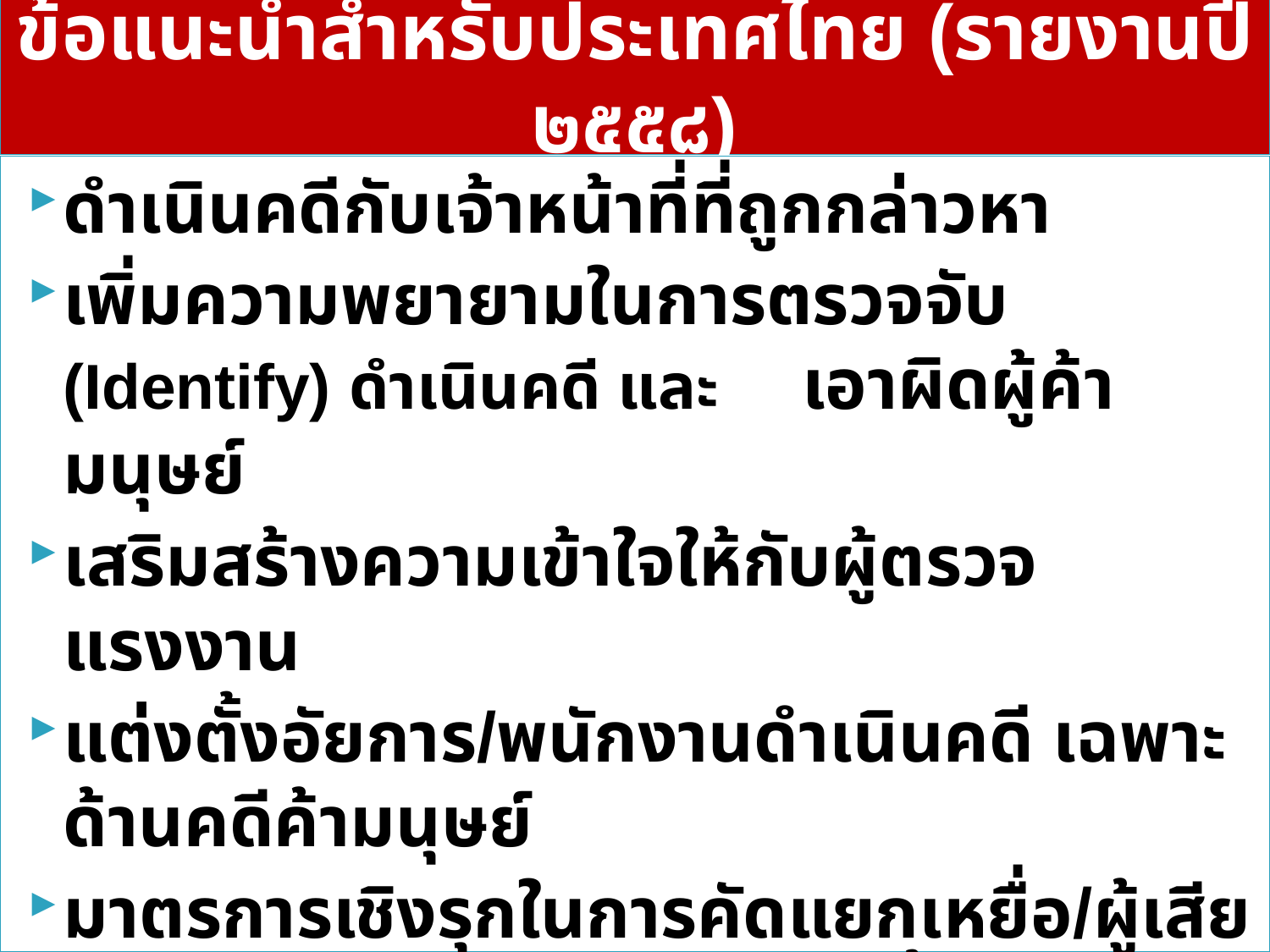

# ข้อแนะนำสำหรับประเทศไทย (รายงานปี ๒๕๕๘)
ดำเนินคดีกับเจ้าหน้าที่ที่ถูกกล่าวหา
เพิ่มความพยายามในการตรวจจับ (Identify) ดำเนินคดี และ     เอาผิดผู้ค้ามนุษย์
เสริมสร้างความเข้าใจให้กับผู้ตรวจแรงงาน
แต่งตั้งอัยการ/พนักงานดำเนินคดี เฉพาะด้านคดีค้ามนุษย์
มาตรการเชิงรุกในการคัดแยกเหยื่อ/ผู้เสียหาย (ผู้โยกย้าย      ถิ่นฐาน ผู้ลี้ภัย เป็นต้น)
ปรับปรุงมาตรฐานและความแน่นอนของการใช้กระบวนการ  คัดกรองเหยื่อการค้ามนุษย์